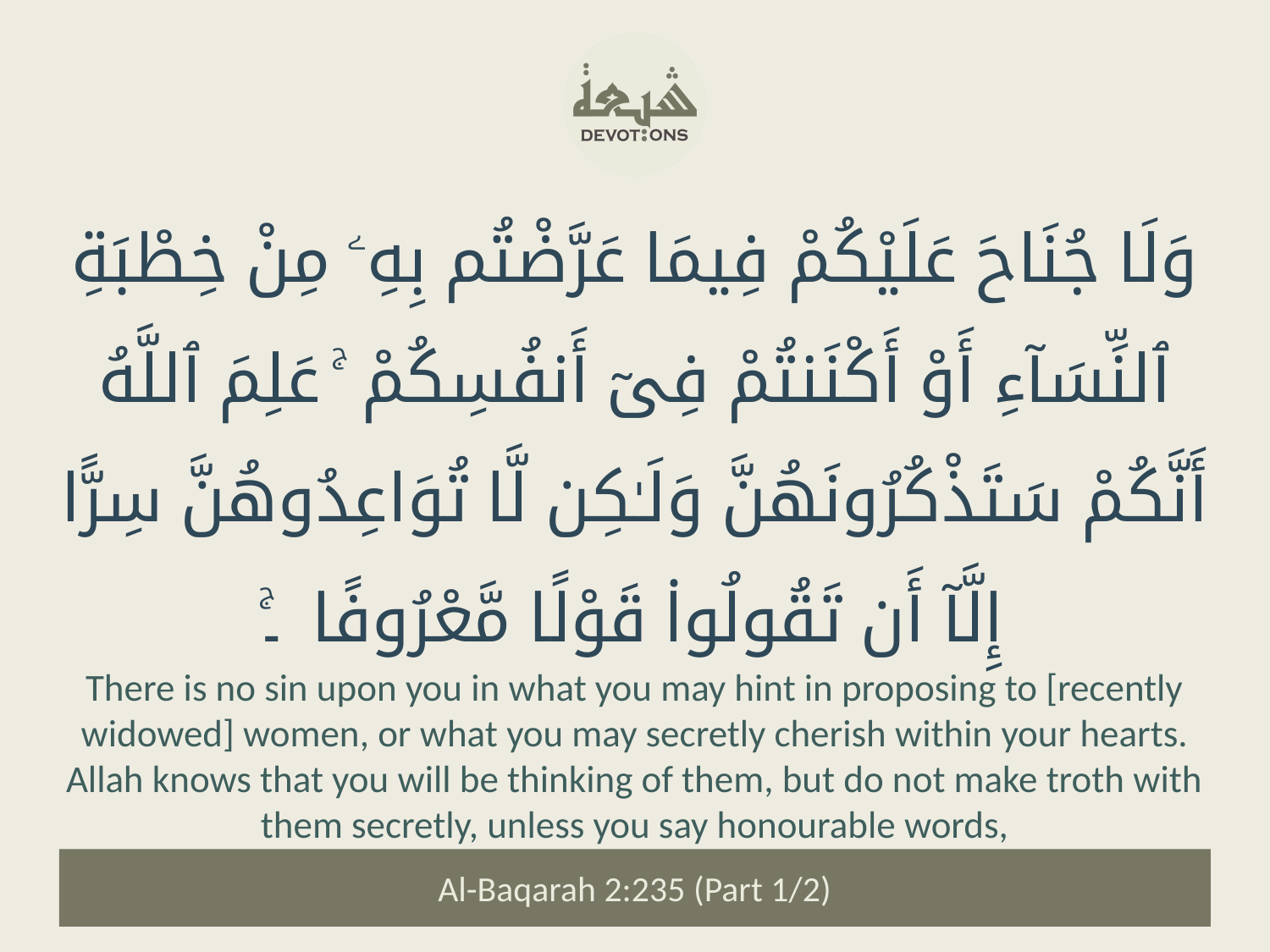

وَلَا جُنَاحَ عَلَيْكُمْ فِيمَا عَرَّضْتُم بِهِۦ مِنْ خِطْبَةِ ٱلنِّسَآءِ أَوْ أَكْنَنتُمْ فِىٓ أَنفُسِكُمْ ۚ عَلِمَ ٱللَّهُ أَنَّكُمْ سَتَذْكُرُونَهُنَّ وَلَـٰكِن لَّا تُوَاعِدُوهُنَّ سِرًّا إِلَّآ أَن تَقُولُوا۟ قَوْلًا مَّعْرُوفًا  ۔ۚ
There is no sin upon you in what you may hint in proposing to [recently widowed] women, or what you may secretly cherish within your hearts. Allah knows that you will be thinking of them, but do not make troth with them secretly, unless you say honourable words,
Al-Baqarah 2:235 (Part 1/2)